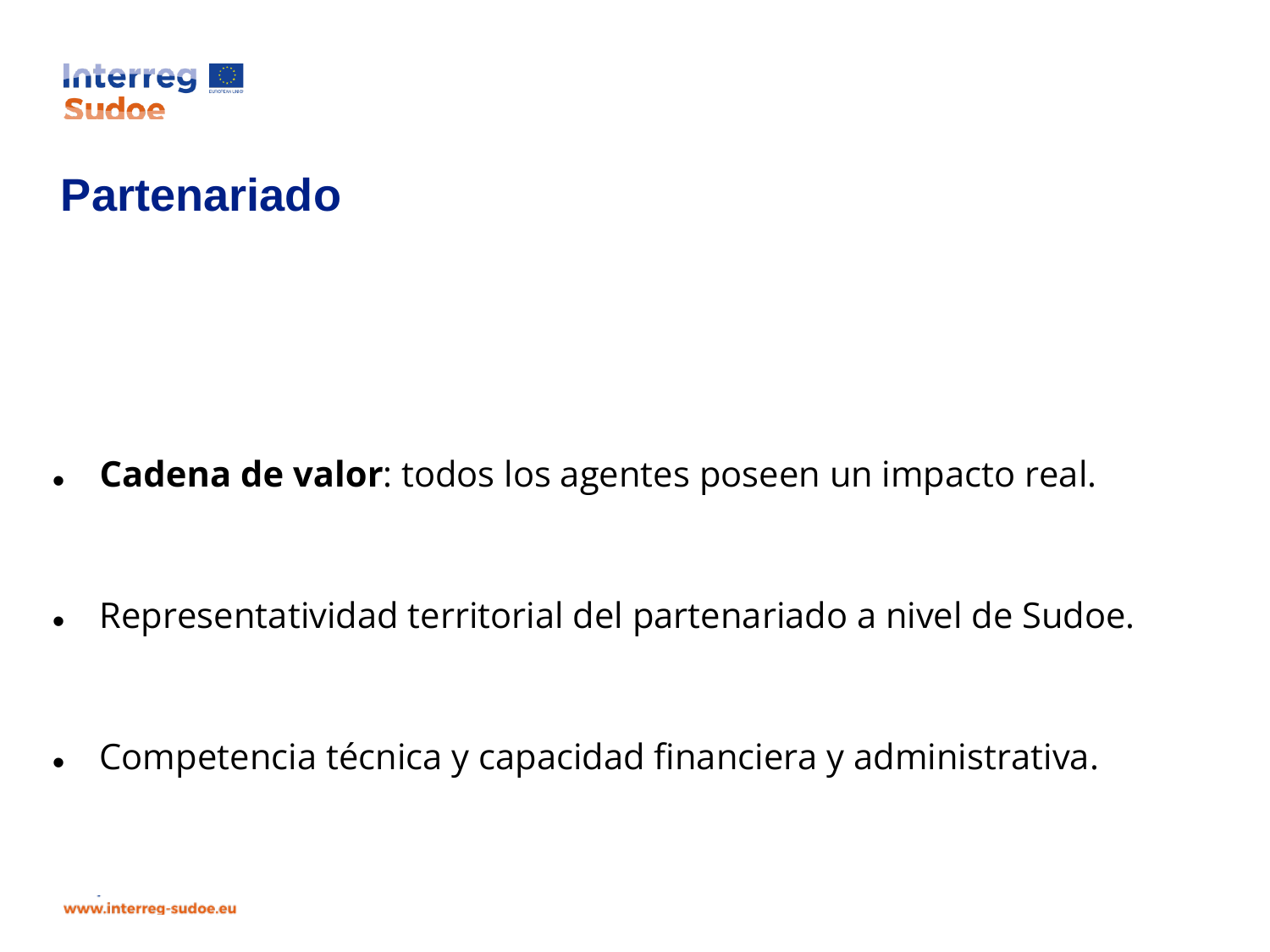

Cadena de valor: todos los agentes poseen un impacto real.

Representatividad territorial del partenariado a nivel de Sudoe.

Competencia técnica y capacidad financiera y administrativa.
# Partenariado